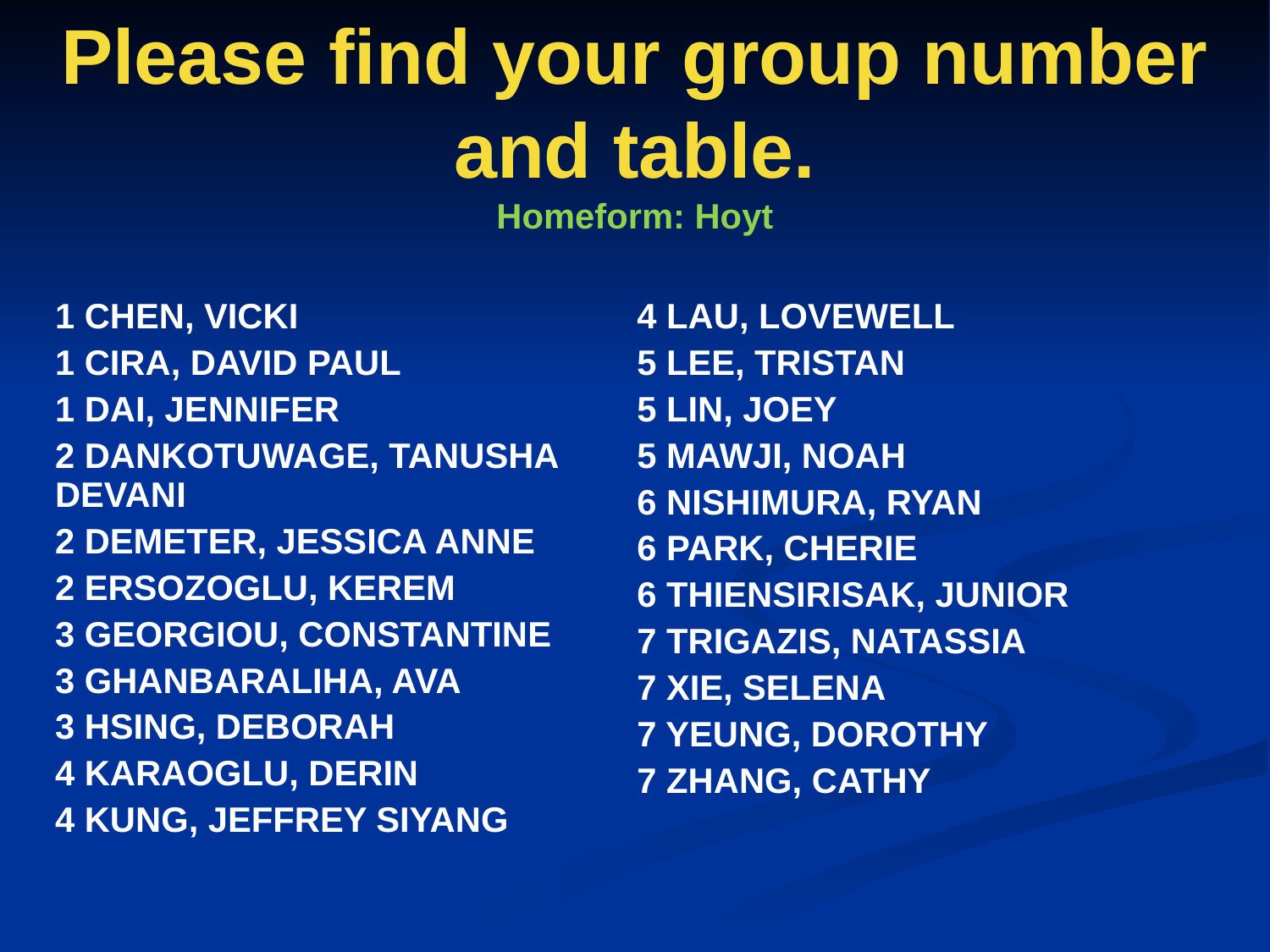

# Please find your group number and table. Homeform: Hoyt
| 1 CHEN, VICKI 1 CIRA, DAVID PAUL 1 DAI, JENNIFER 2 DANKOTUWAGE, TANUSHA DEVANI 2 DEMETER, JESSICA ANNE 2 ERSOZOGLU, KEREM 3 GEORGIOU, CONSTANTINE 3 GHANBARALIHA, AVA 3 HSING, DEBORAH 4 KARAOGLU, DERIN 4 KUNG, JEFFREY SIYANG | 4 LAU, LOVEWELL 5 LEE, TRISTAN 5 LIN, JOEY 5 MAWJI, NOAH 6 NISHIMURA, RYAN 6 PARK, CHERIE 6 THIENSIRISAK, JUNIOR 7 TRIGAZIS, NATASSIA 7 XIE, SELENA 7 YEUNG, DOROTHY 7 ZHANG, CATHY |
| --- | --- |